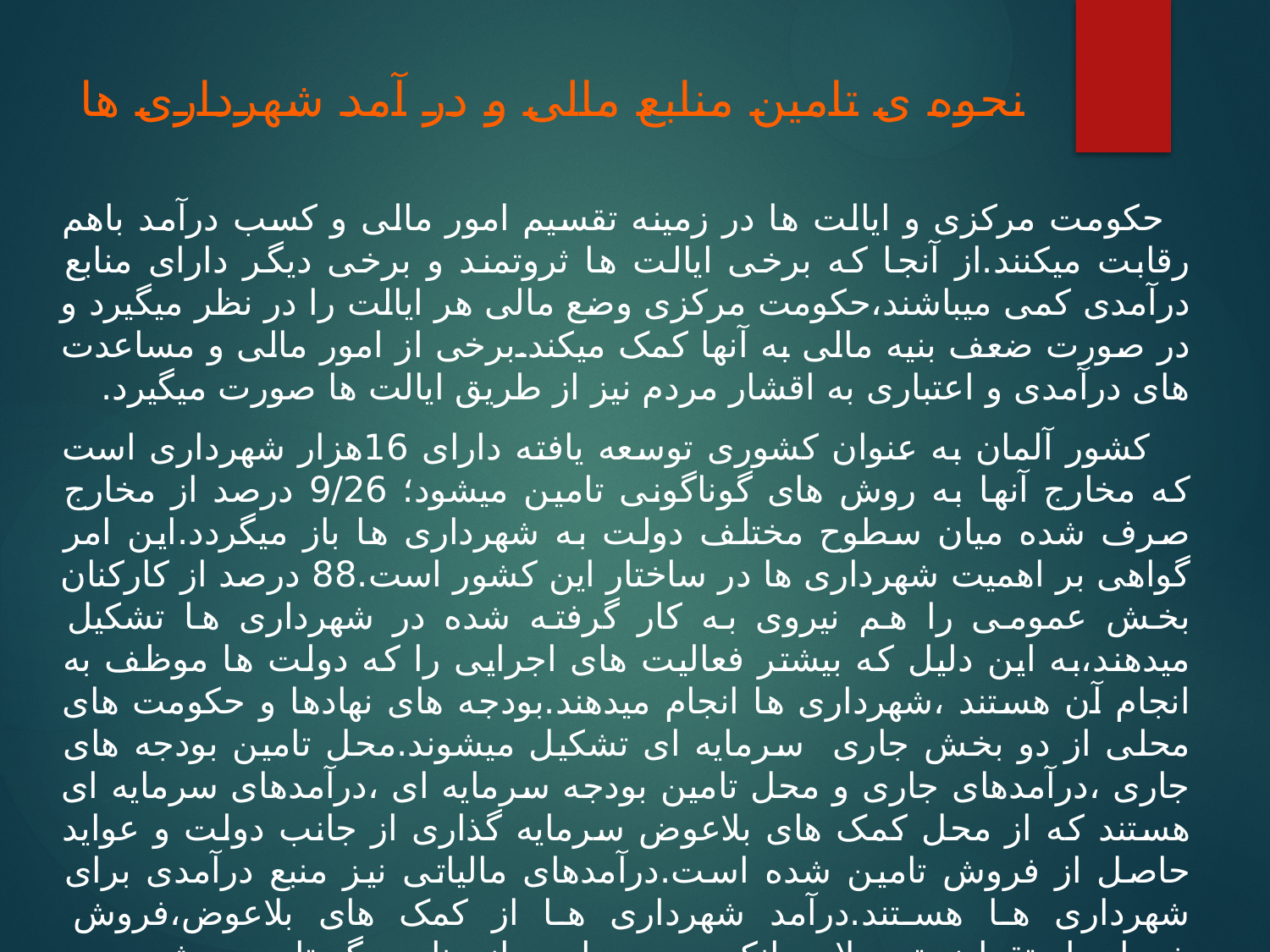

# نحوه ی تامین منابع مالی و در آمد شهرداری ها
  حکومت مرکزی و ایالت ها در زمینه تقسیم امور مالی و کسب درآمد باهم رقابت میکنند.از آنجا که برخی ایالت ها ثروتمند و برخی دیگر دارای منابع درآمدی کمی میباشند،حکومت مرکزی وضع مالی هر ایالت را در نظر میگیرد و در صورت ضعف بنیه مالی به آنها کمک میکند.برخی از امور مالی و مساعدت های درآمدی و اعتباری به اقشار مردم نیز از طریق ایالت ها صورت میگیرد.
   کشور آلمان به عنوان کشوری توسعه یافته دارای 16هزار شهرداری است که مخارج آنها به روش های گوناگونی تامین میشود؛ 9/26 درصد از مخارج صرف شده میان سطوح مختلف دولت به شهرداری ها باز میگردد.این امر گواهی بر اهمیت شهرداری ها در ساختار این کشور است.88 درصد از کارکنان بخش عمومی را هم نیروی به کار گرفته شده در شهرداری ها تشکیل میدهند،به این دلیل که بیشتر فعالیت های اجرایی را که دولت ها موظف به انجام آن هستند ،شهرداری ها انجام میدهند.بودجه های نهادها و حکومت های محلی از دو بخش جاری  سرمایه ای تشکیل میشوند.محل تامین بودجه های جاری ،درآمدهای جاری و محل تامین بودجه سرمایه ای ،درآمدهای سرمایه ای هستند که از محل کمک های بلاعوض سرمایه گذاری از جانب دولت و عواید حاصل از فروش تامین شده است.درآمدهای مالیاتی نیز منبع درآمدی برای شهرداری ها هستند.درآمد شهرداری ها از کمک های بلاعوض،فروش خدمات،استقراض،تسهیلات بانکی و در مواردی از منابع دیگر تامین میشود.